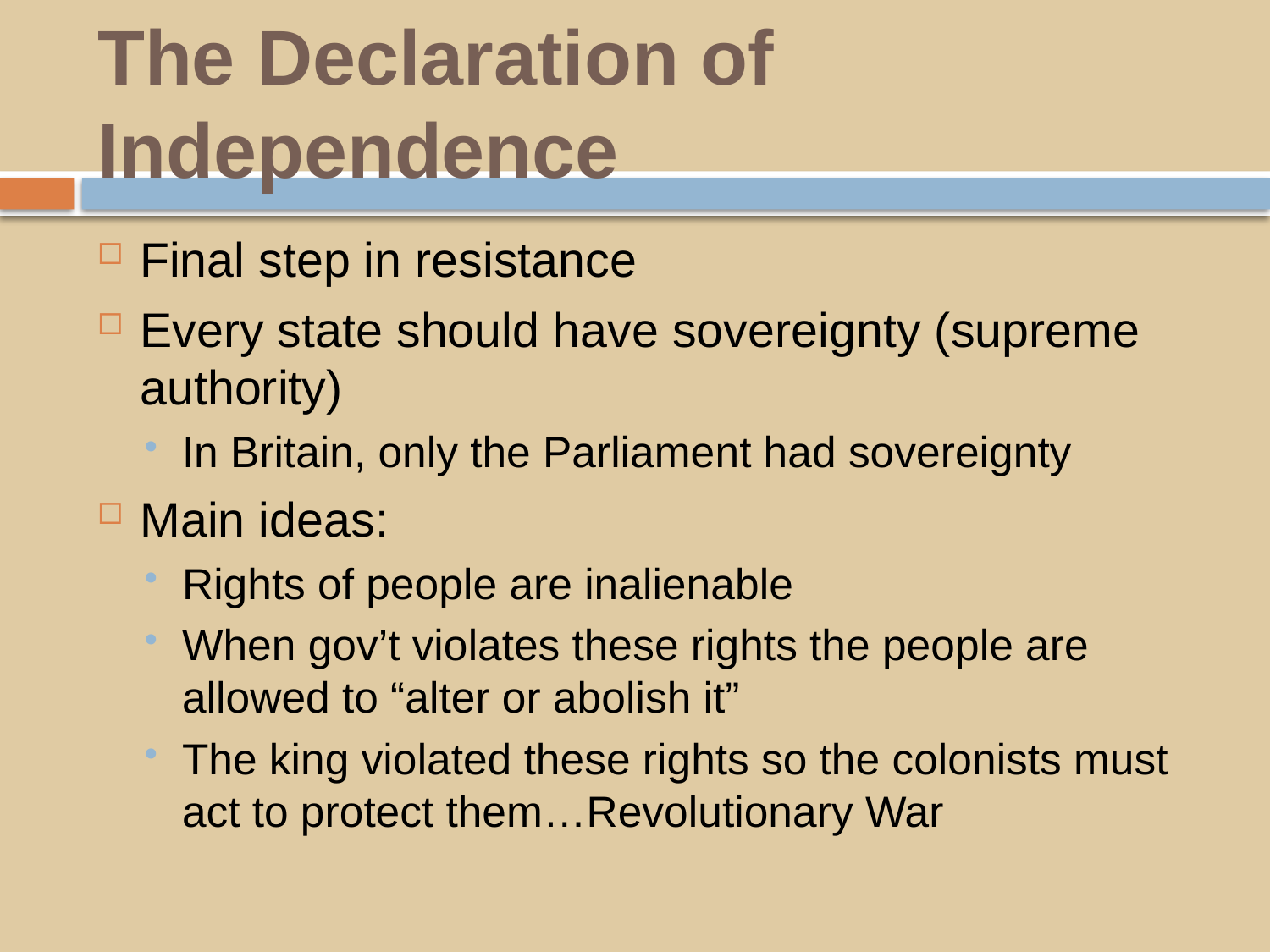

# The Declaration of Independence
Final step in resistance
Every state should have sovereignty (supreme authority)
In Britain, only the Parliament had sovereignty
Main ideas:
Rights of people are inalienable
When gov’t violates these rights the people are allowed to “alter or abolish it”
The king violated these rights so the colonists must act to protect them…Revolutionary War